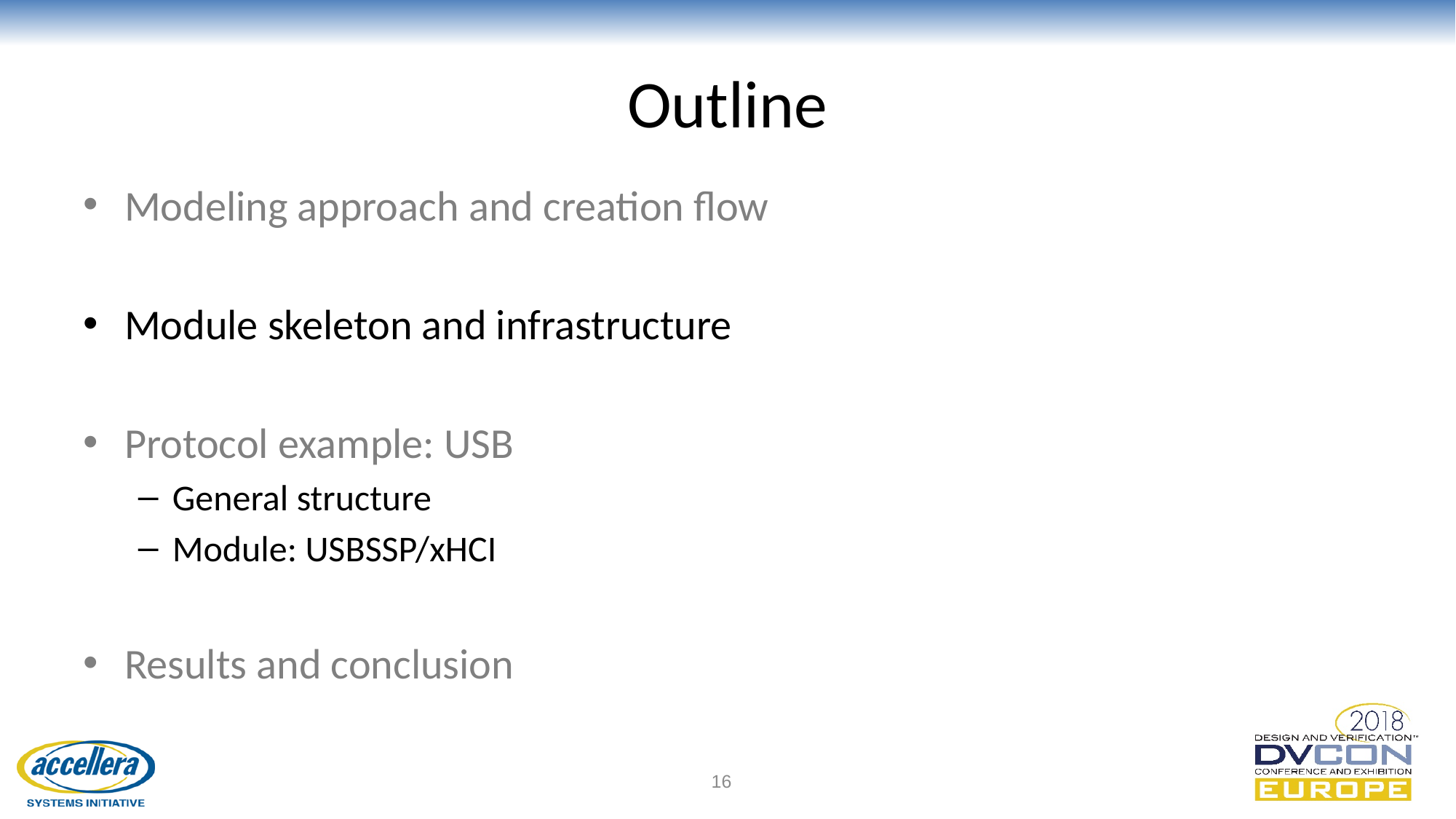

# Outline
Modeling approach and creation flow

Module skeleton and infrastructure

Protocol example: USB
General structure
Module: USBSSP/xHCI

Results and conclusion
16